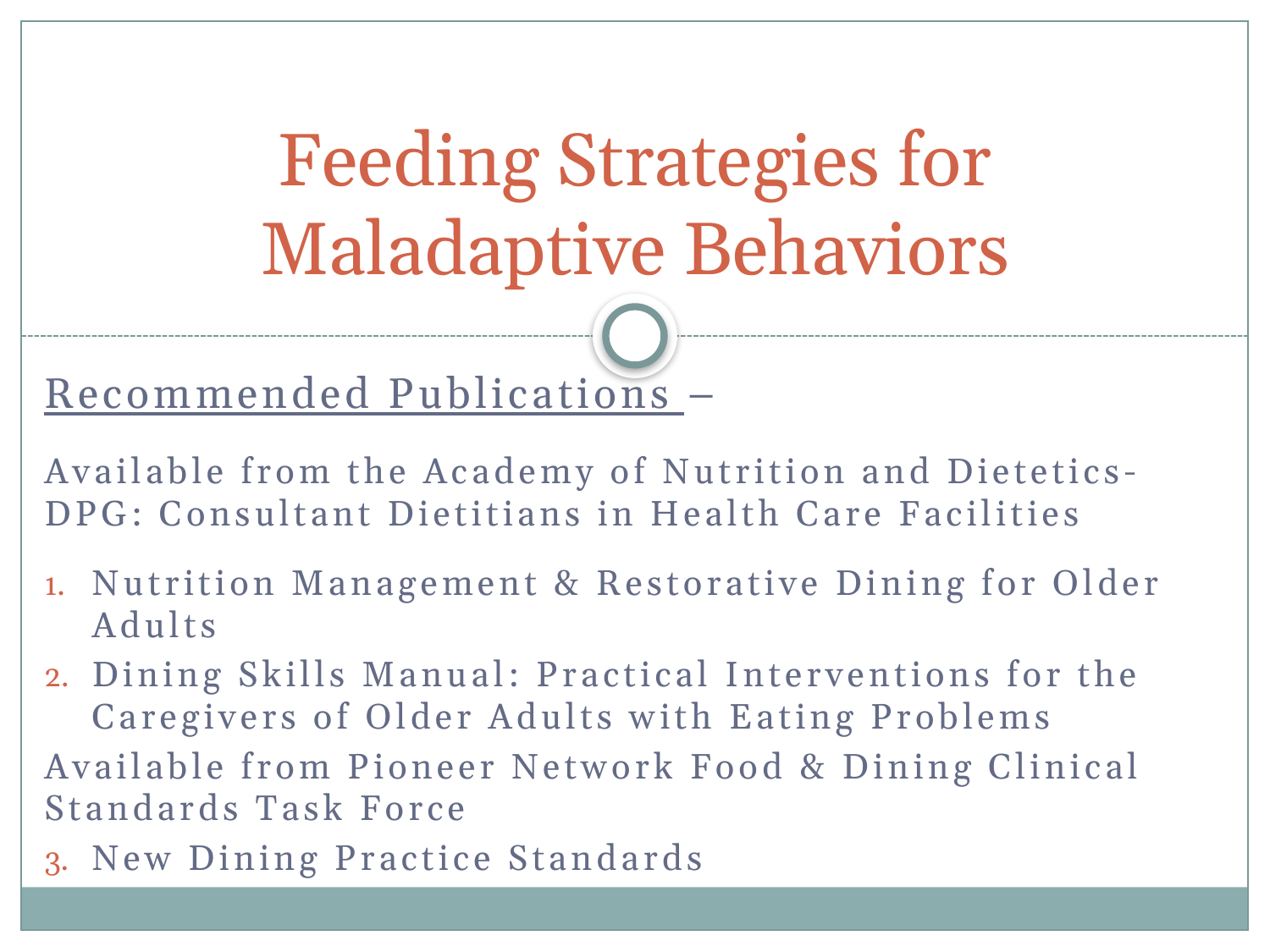

# Feeding Strategies for Maladaptive Behaviors
Recommended Publications –

Available from the Academy of Nutrition and Dietetics-DPG: Consultant Dietitians in Health Care Facilities

Nutrition Management & Restorative Dining for Older Adults
Dining Skills Manual: Practical Interventions for the Caregivers of Older Adults with Eating Problems
Available from Pioneer Network Food & Dining Clinical Standards Task Force
New Dining Practice Standards